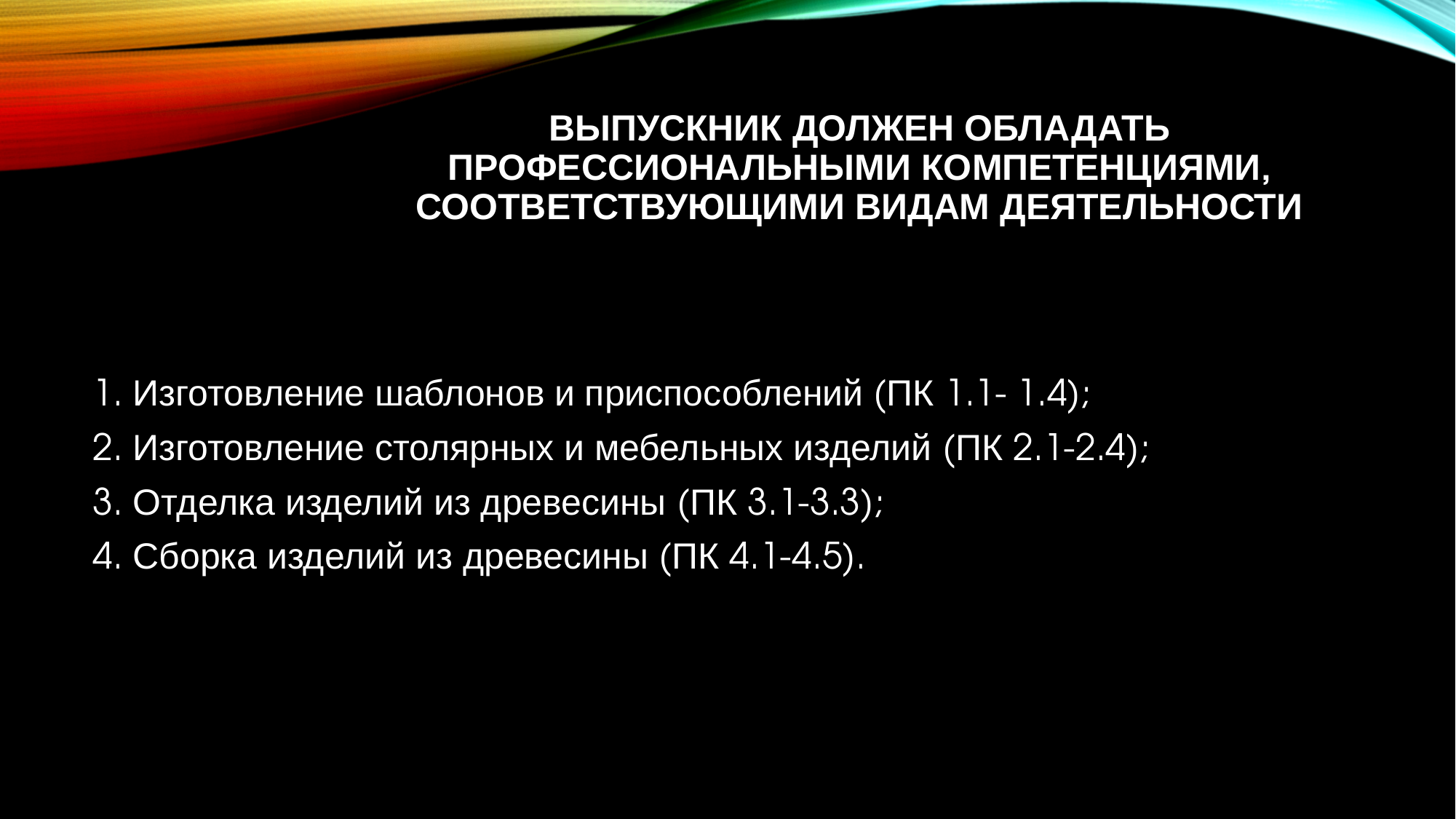

# Выпускник должен обладать профессиональными компетенциями, соответствующими видам деятельности
1. Изготовление шаблонов и приспособлений (ПК 1.1- 1.4);
2. Изготовление столярных и мебельных изделий (ПК 2.1-2.4);
3. Отделка изделий из древесины (ПК 3.1-3.3);
4. Сборка изделий из древесины (ПК 4.1-4.5).